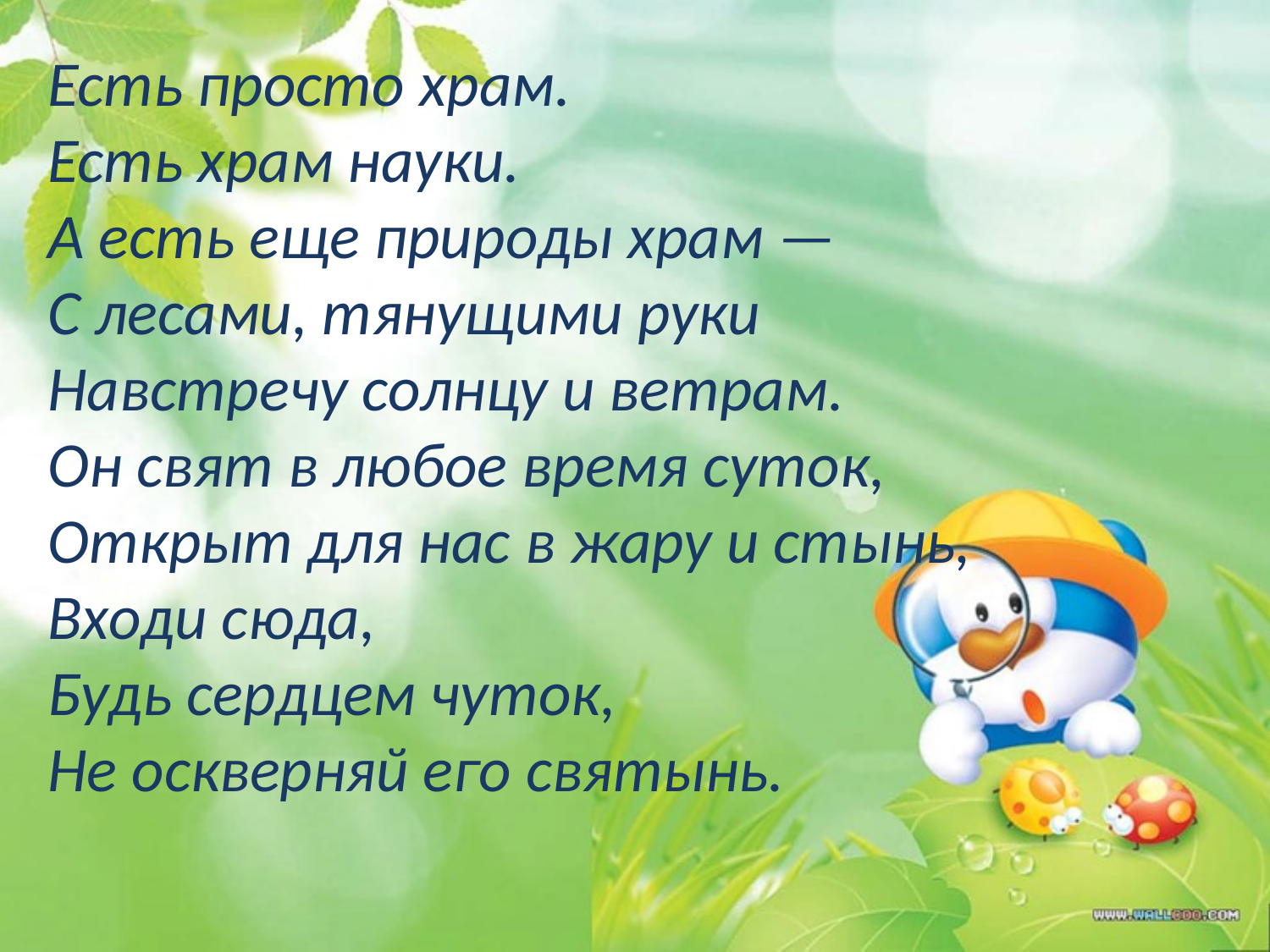

Есть просто храм.
Есть храм науки.
А есть еще природы храм —
С лесами, тянущими руки
Навстречу солнцу и ветрам.
Он свят в любое время суток,
Открыт для нас в жару и стынь,
Входи сюда,
Будь сердцем чуток,
Не оскверняй его святынь.